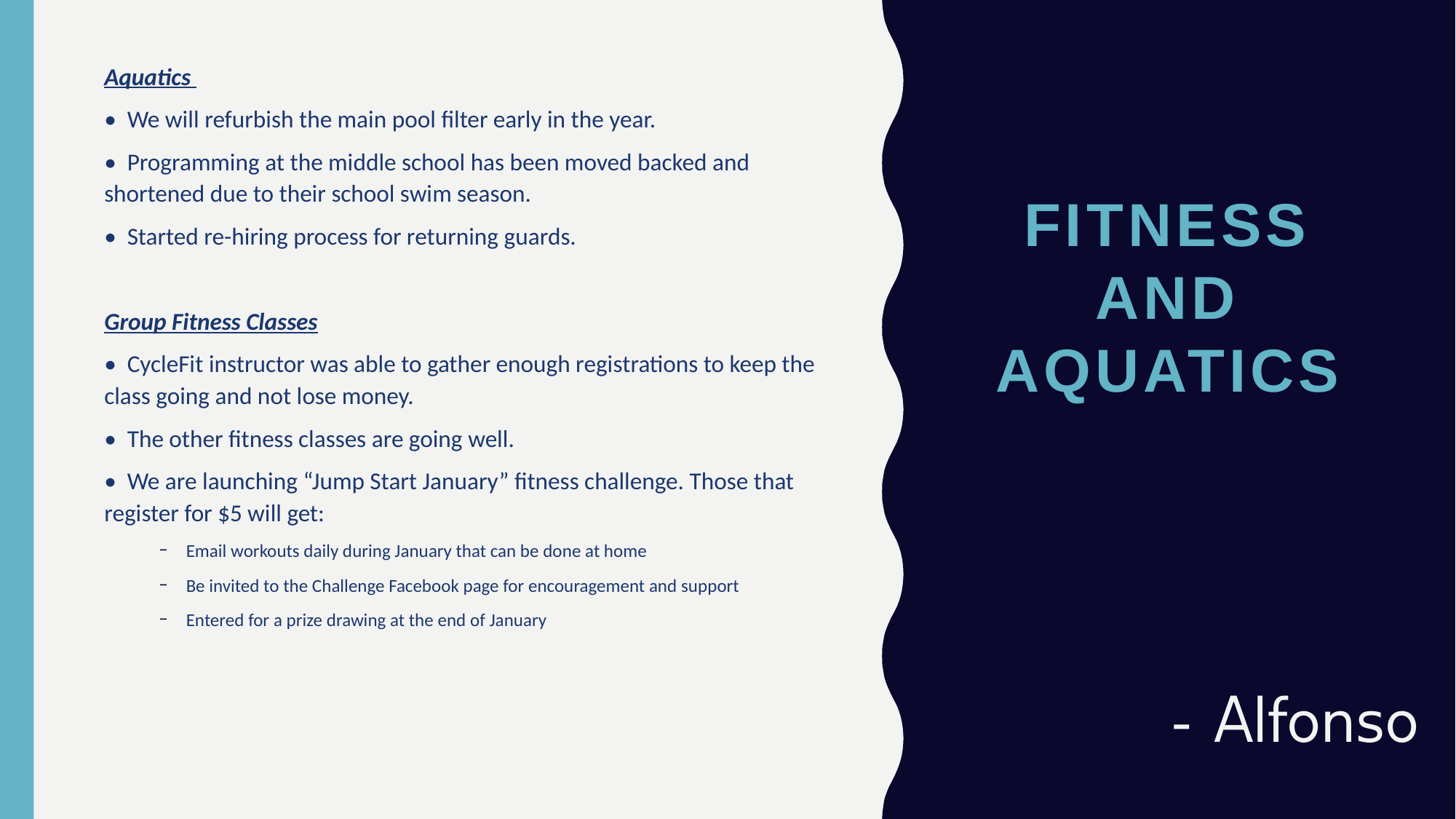

Aquatics
•  We will refurbish the main pool filter early in the year.
•  Programming at the middle school has been moved backed and shortened due to their school swim season.
•  Started re-hiring process for returning guards.

Group Fitness Classes
•  CycleFit instructor was able to gather enough registrations to keep the class going and not lose money.
•  The other fitness classes are going well.
•  We are launching “Jump Start January” fitness challenge. Those that register for $5 will get:
Email workouts daily during January that can be done at home
Be invited to the Challenge Facebook page for encouragement and support
Entered for a prize drawing at the end of January

# FITNESS AND AQUATICS
- Alfonso